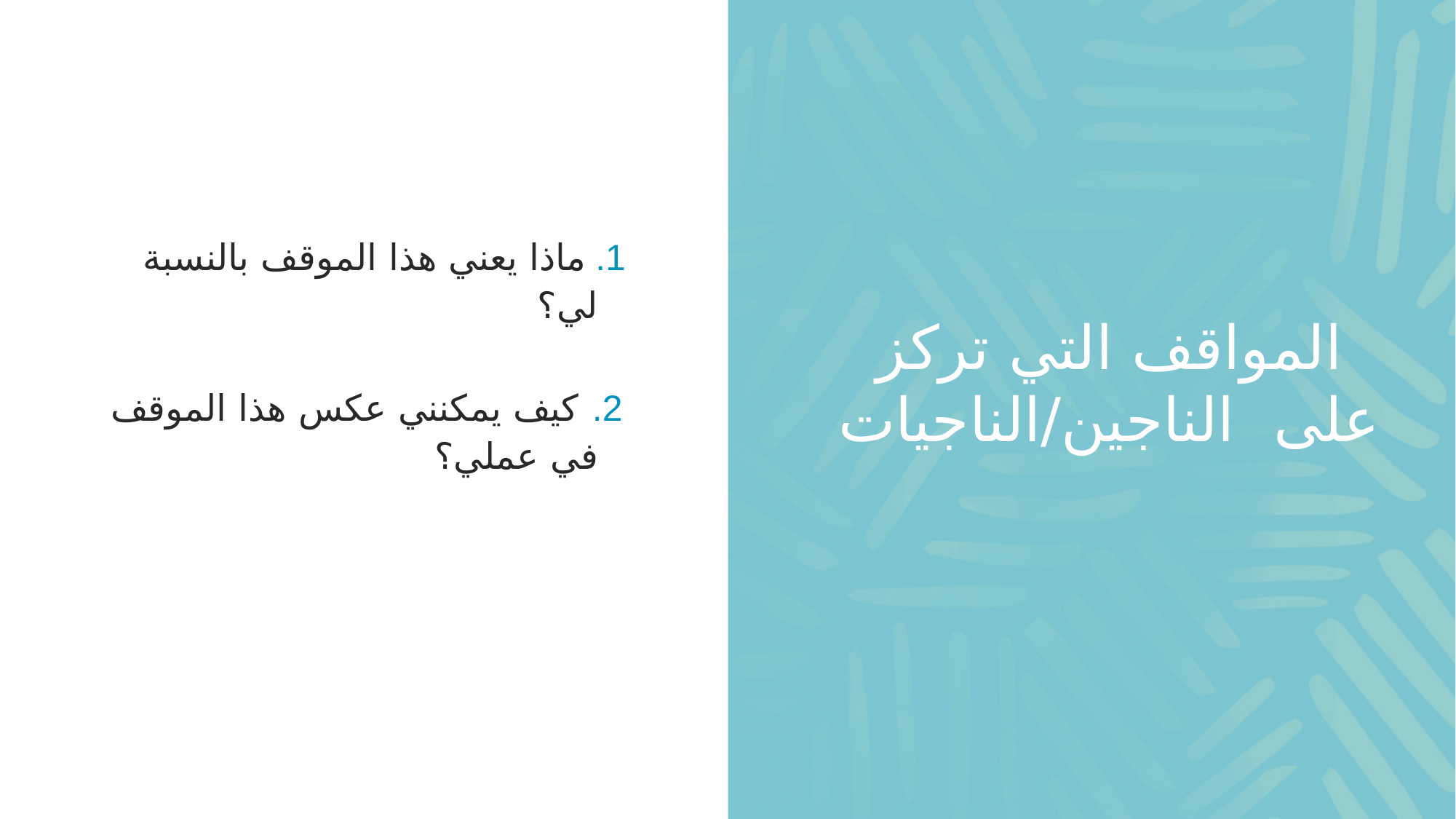

ماذا يعني هذا الموقف بالنسبة لي؟
 كيف يمكنني عكس هذا الموقف في عملي؟

# المواقف التي تركز على  الناجين/الناجيات